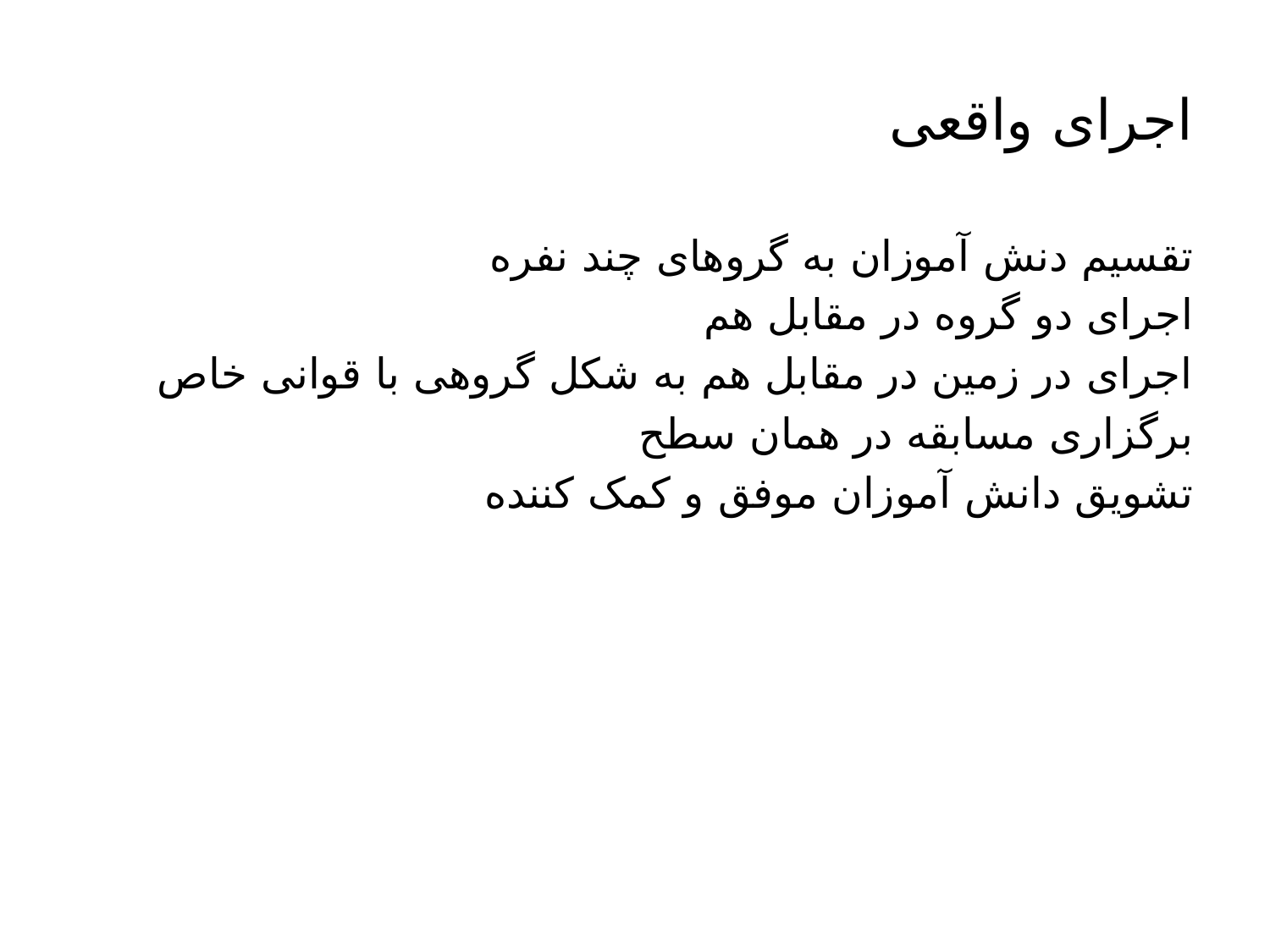

# اجرای واقعی
تقسیم دنش آموزان به گروهای چند نفره
اجرای دو گروه در مقابل هم
اجرای در زمین در مقابل هم به شکل گروهی با قوانی خاص
برگزاری مسابقه در همان سطح
تشویق دانش آموزان موفق و کمک کننده